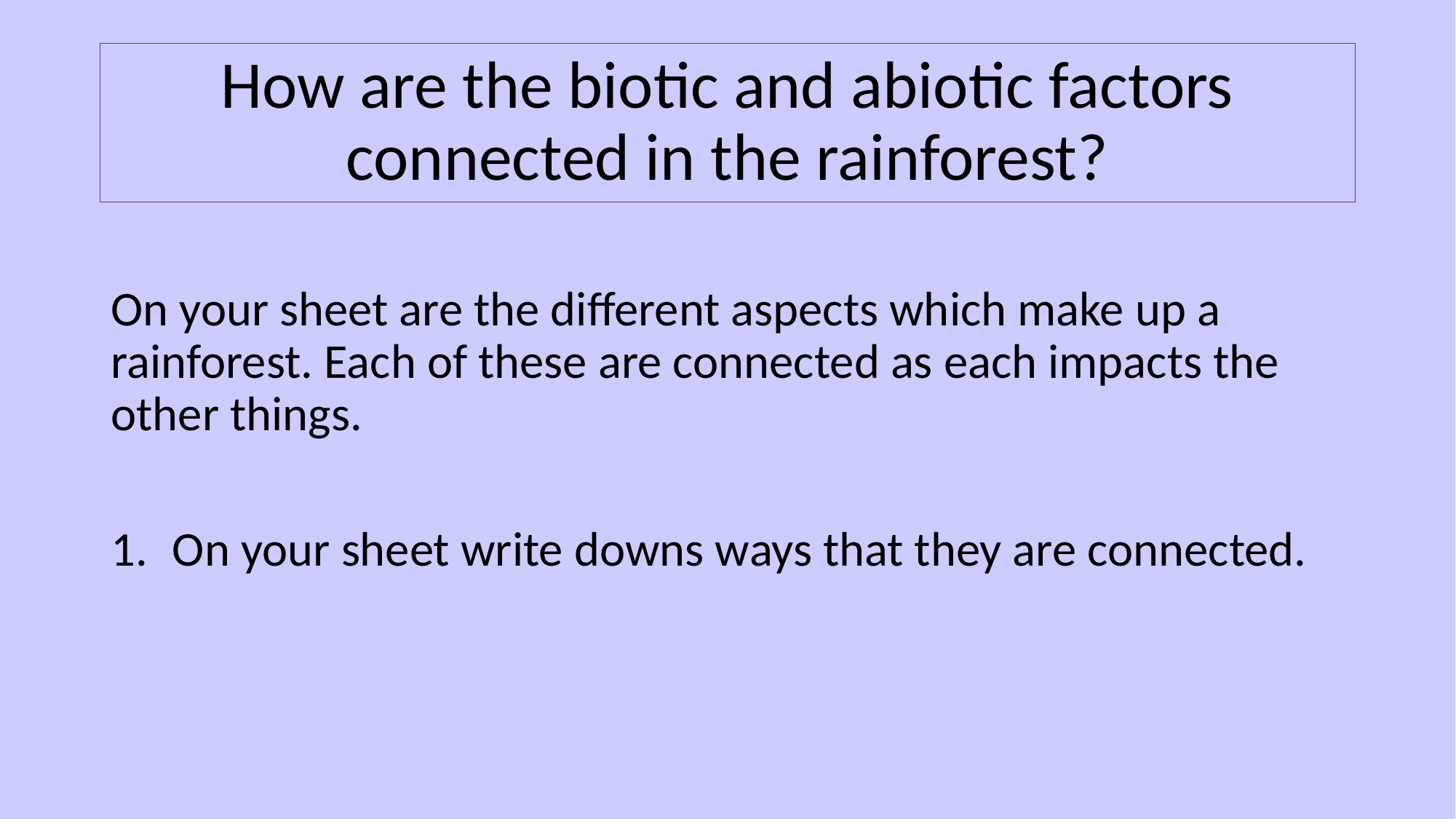

# How are the biotic and abiotic factors connected in the rainforest?

On your sheet are the different aspects which make up a rainforest. Each of these are connected as each impacts the other things.

On your sheet write downs ways that they are connected.